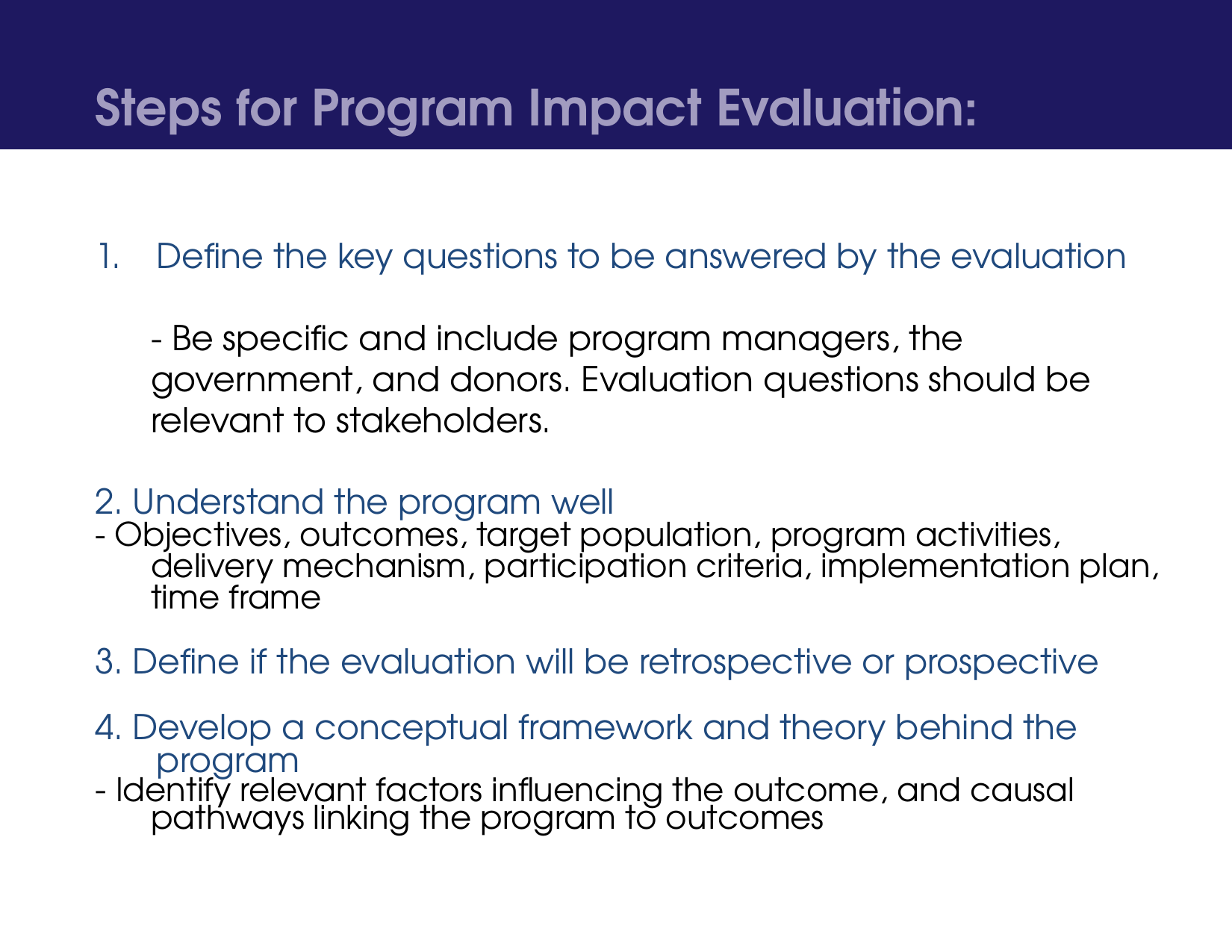

Steps for Program Impact Evaluation:

Define the key questions to be answered by the evaluation
- Be specific and include program managers, the government, and donors. Evaluation questions should be relevant to stakeholders.

2. Understand the program well
- Objectives, outcomes, target population, program activities, delivery mechanism, participation criteria, implementation plan, time frame

3. Define if the evaluation will be retrospective or prospective

4. Develop a conceptual framework and theory behind the program
- Identify relevant factors influencing the outcome, and causal pathways linking the program to outcomes